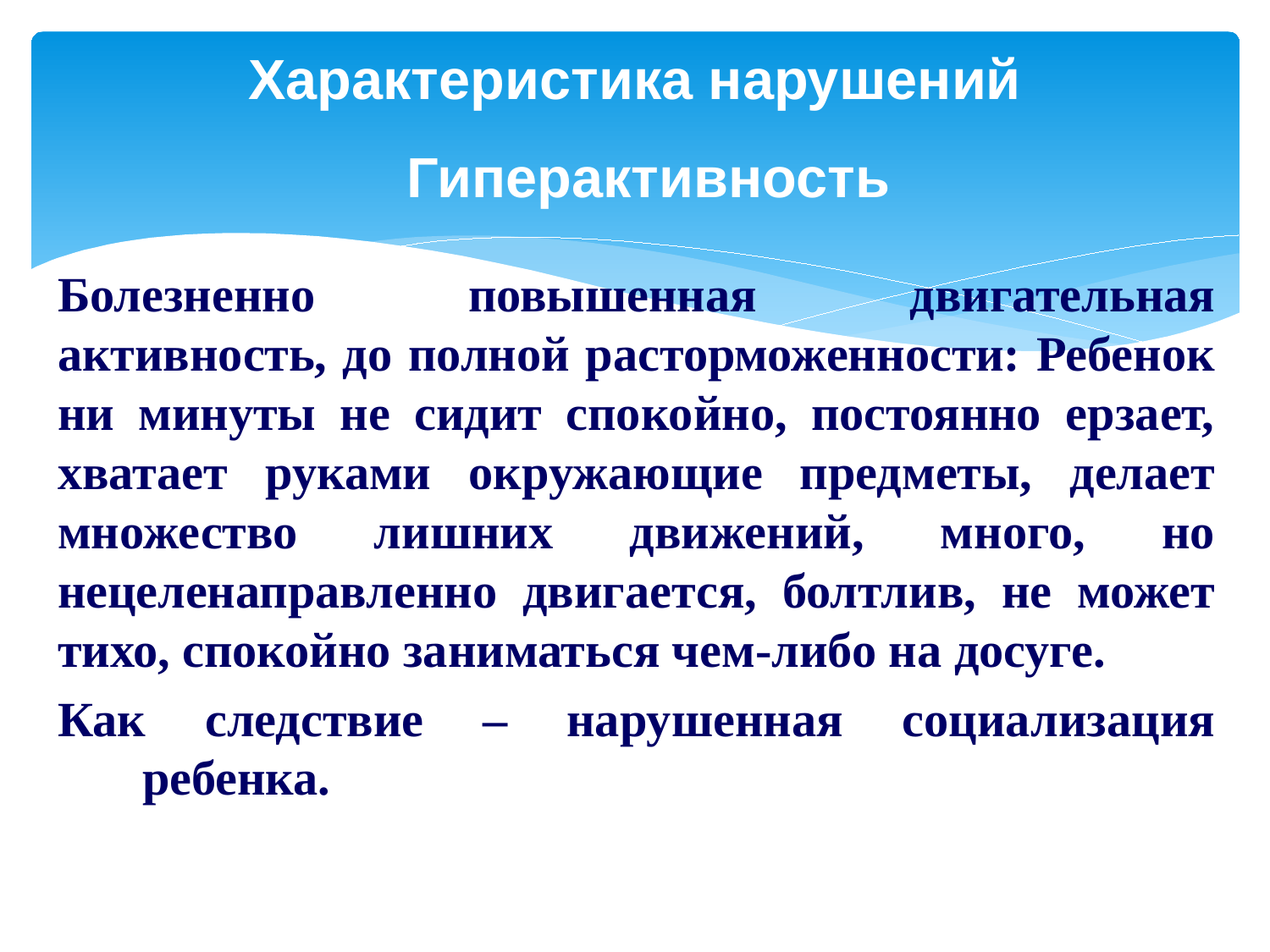

# Характеристика нарушений
Гиперактивность
Болезненно повышенная двигательная активность, до полной расторможенности: Ребенок ни минуты не сидит спокойно, постоянно ерзает, хватает руками окружающие предметы, делает множество лишних движений, много, но нецеленаправленно двигается, болтлив, не может тихо, спокойно заниматься чем-либо на досуге.
Как следствие – нарушенная социализация ребенка.